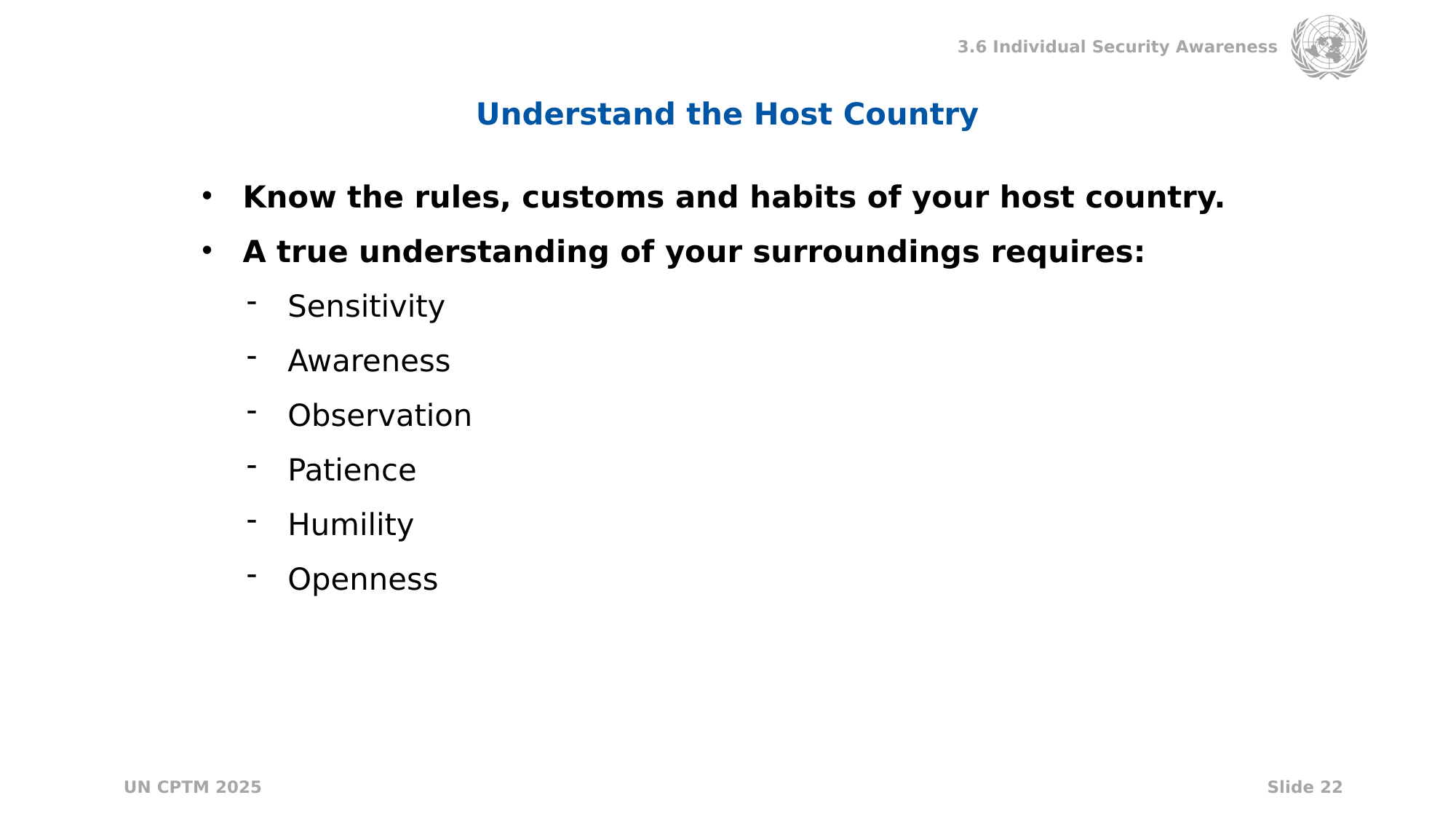

Understand the Host Country
Know the rules, customs and habits of your host country.
A true understanding of your surroundings requires:
Sensitivity
Awareness
Observation
Patience
Humility
Openness